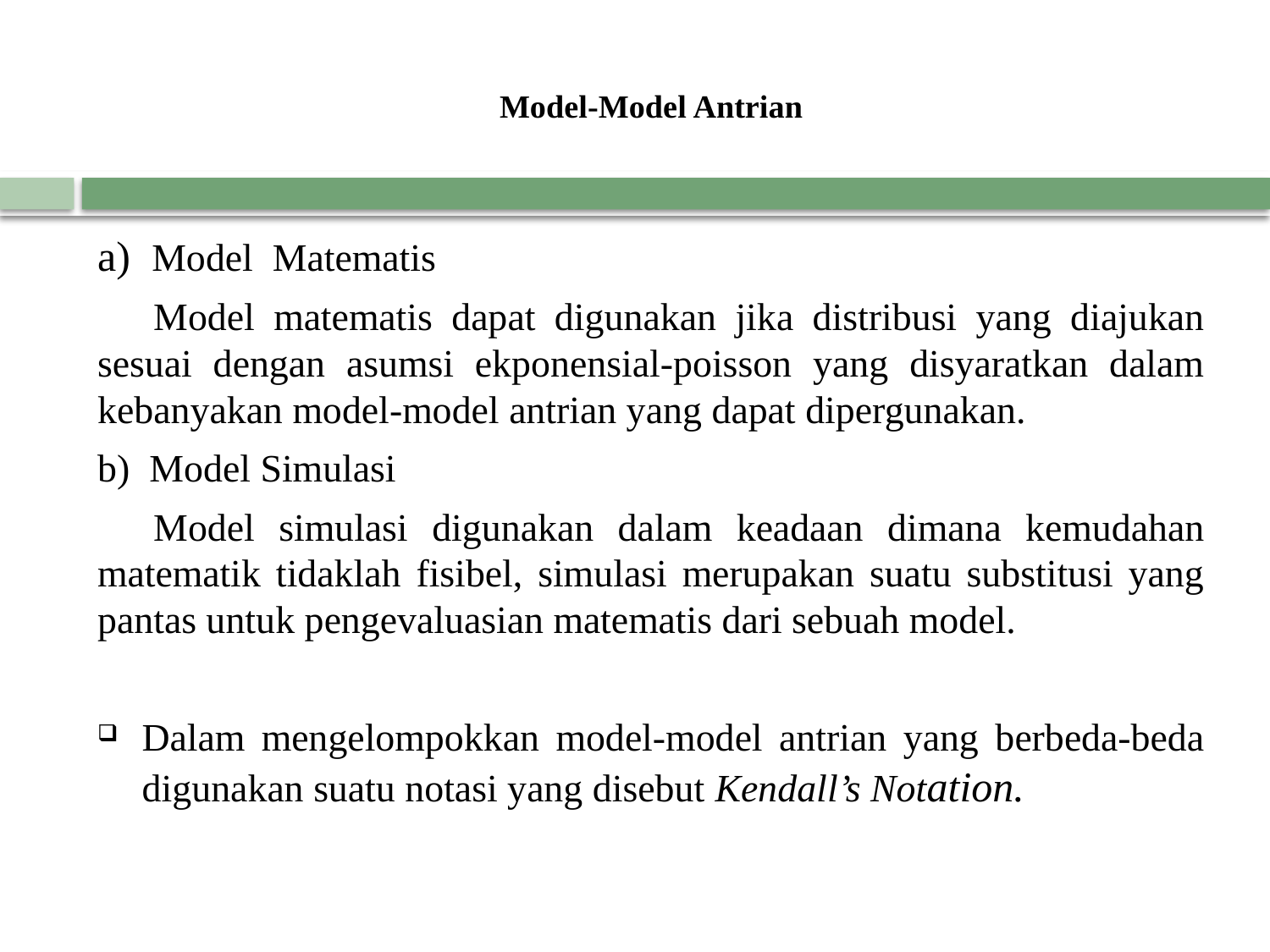

# Model-Model Antrian
a)  Model  Matematis
Model matematis dapat digunakan jika distribusi yang diajukan sesuai dengan asumsi ekponensial-poisson yang disyaratkan dalam kebanyakan model-model antrian yang dapat dipergunakan.
b)  Model Simulasi
Model simulasi digunakan dalam keadaan dimana kemudahan matematik tidaklah fisibel, simulasi merupakan suatu substitusi yang pantas untuk pengevaluasian matematis dari sebuah model.

Dalam mengelompokkan model-model antrian yang berbeda-beda digunakan suatu notasi yang disebut Kendall’s Notation.